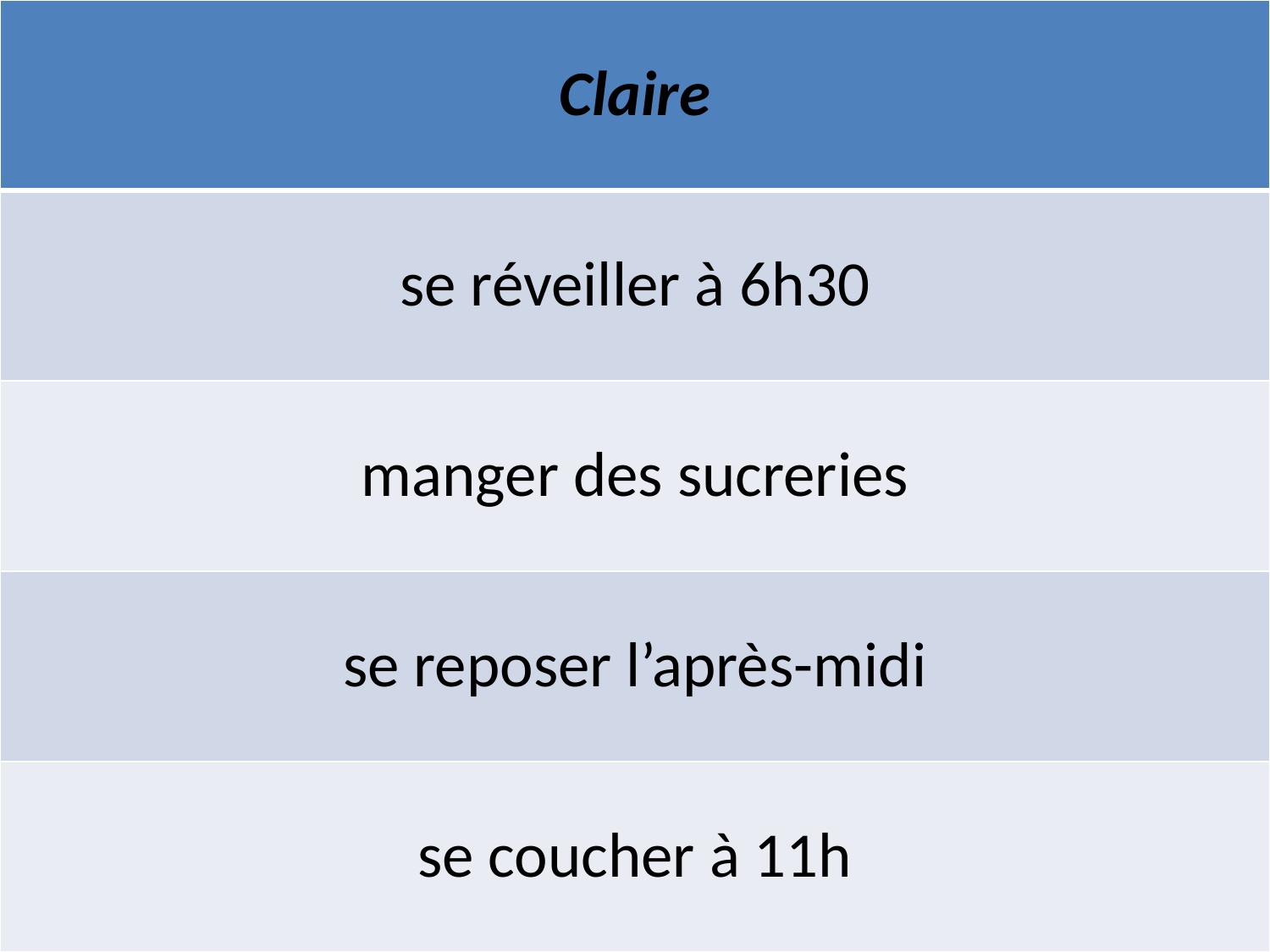

| Claire |
| --- |
| se réveiller à 6h30 |
| manger des sucreries |
| se reposer l’après-midi |
| se coucher à 11h |